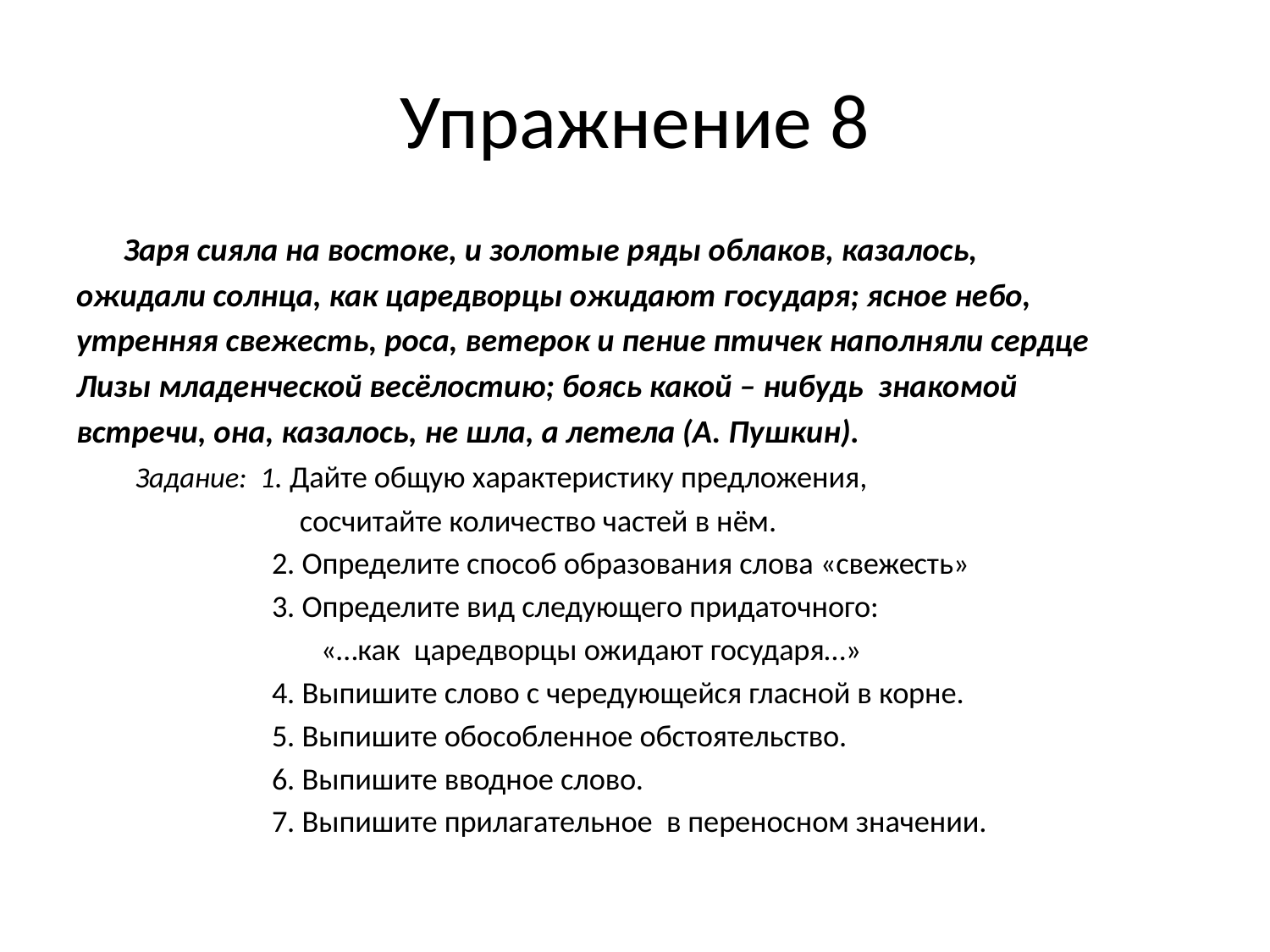

# Упражнение 8
		Заря сияла на востоке, и золотые ряды облаков, казалось,
ожидали солнца, как царедворцы ожидают государя; ясное небо,
утренняя свежесть, роса, ветерок и пение птичек наполняли сердце
Лизы младенческой весёлостию; боясь какой – нибудь  знакомой
встречи, она, казалось, не шла, а летела (А. Пушкин).
        Задание:  1. Дайте общую характеристику предложения,
                                сосчитайте количество частей в нём.
                            2. Определите способ образования слова «свежесть»
                            3. Определите вид следующего придаточного:
                                   «…как  царедворцы ожидают государя…»
                            4. Выпишите слово с чередующейся гласной в корне.
                            5. Выпишите обособленное обстоятельство.
                            6. Выпишите вводное слово.
                            7. Выпишите прилагательное  в переносном значении.